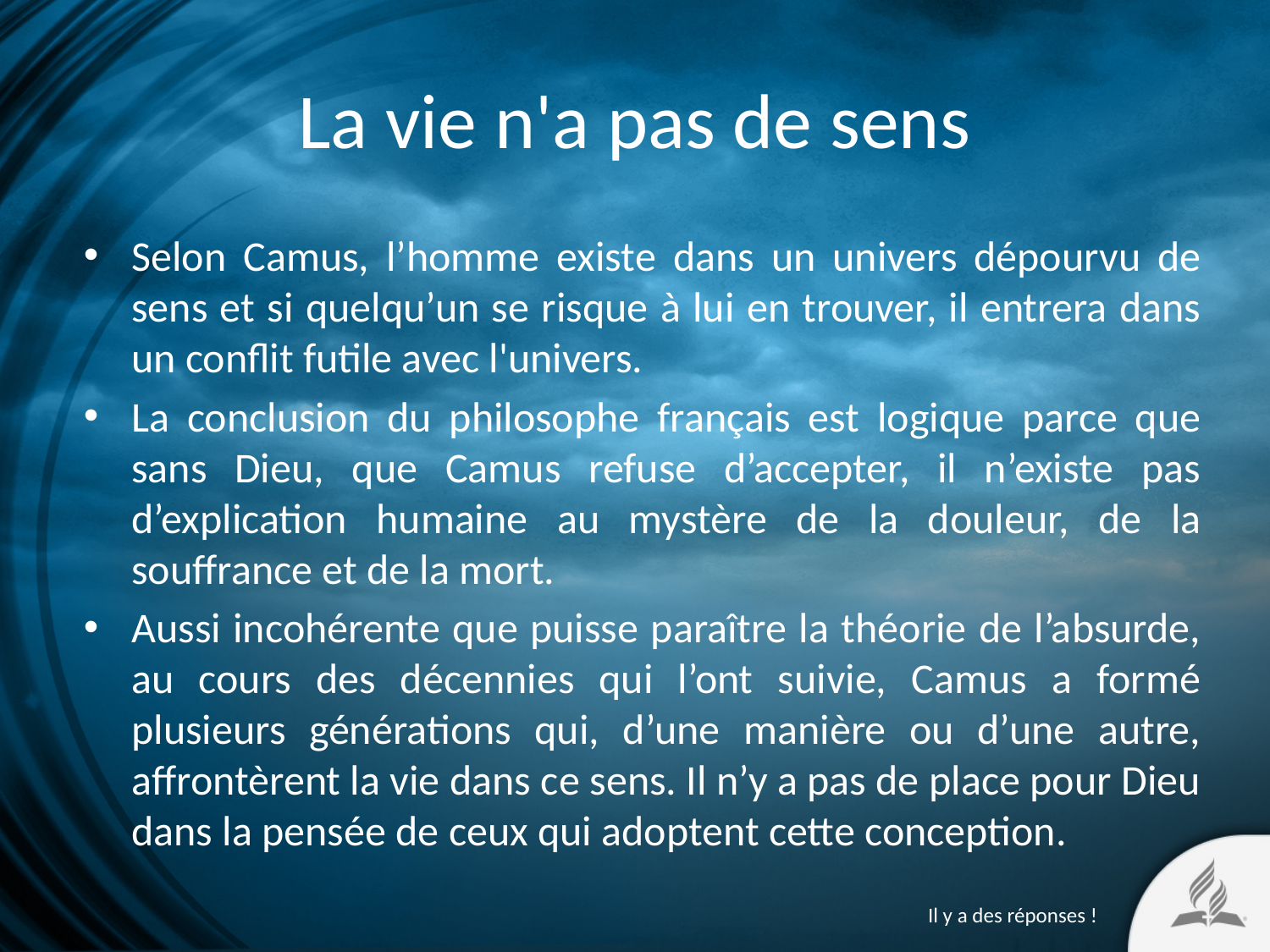

# La vie n'a pas de sens
Selon Camus, l’homme existe dans un univers dépourvu de sens et si quelqu’un se risque à lui en trouver, il entrera dans un conflit futile avec l'univers.
La conclusion du philosophe français est logique parce que sans Dieu, que Camus refuse d’accepter, il n’existe pas d’explication humaine au mystère de la douleur, de la souffrance et de la mort.
Aussi incohérente que puisse paraître la théorie de l’absurde, au cours des décennies qui l’ont suivie, Camus a formé plusieurs générations qui, d’une manière ou d’une autre, affrontèrent la vie dans ce sens. Il n’y a pas de place pour Dieu dans la pensée de ceux qui adoptent cette conception.
Il y a des réponses !